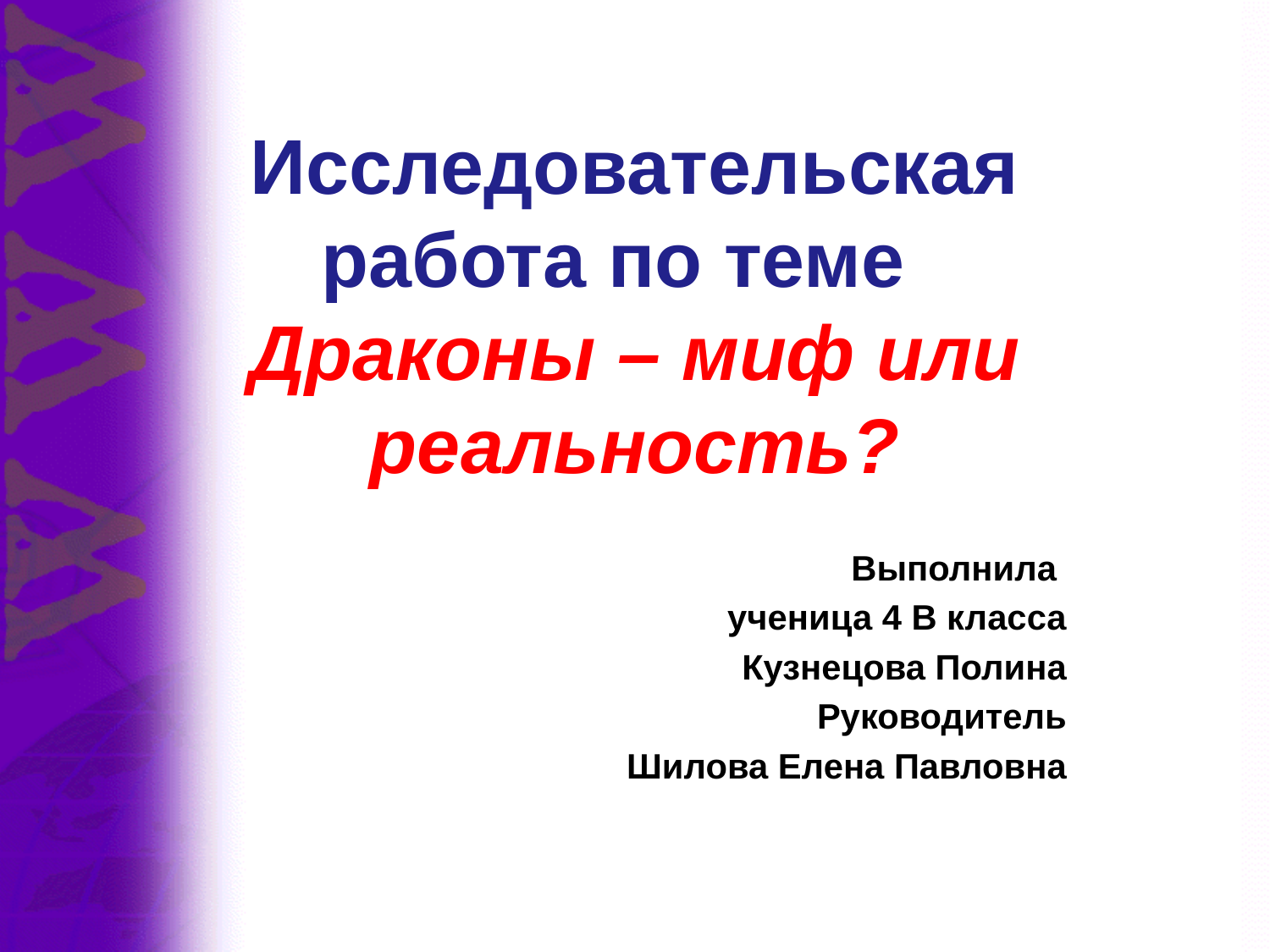

# Исследовательская работа по теме Драконы – миф или реальность?
Выполнила
ученица 4 В класса
Кузнецова Полина
Руководитель
Шилова Елена Павловна